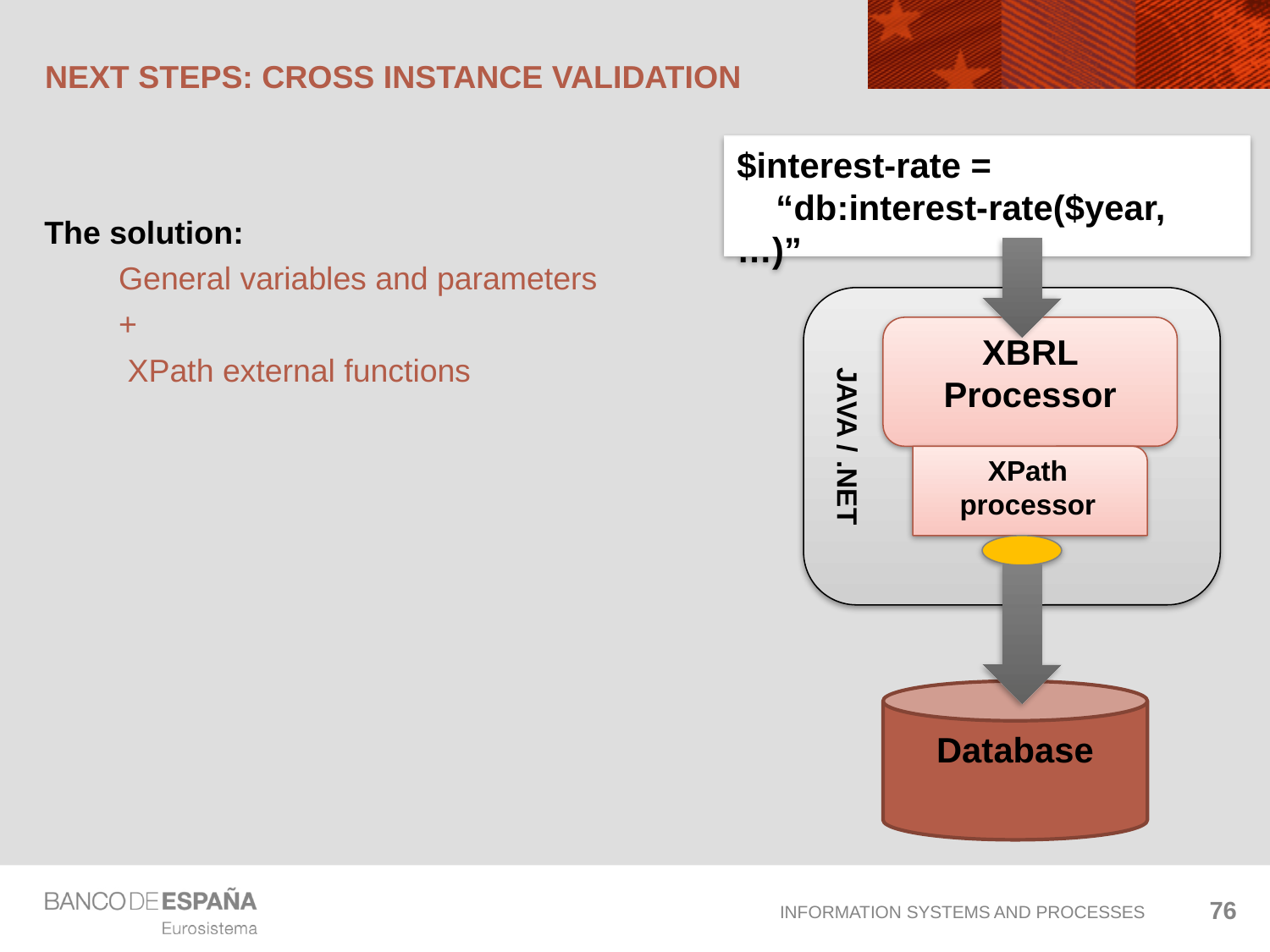

# Next STEPS: CROSS INSTANCE VALIDATION
$interest-rate =
    “db:interest-rate($year, …)”
The solution:
General variables and parameters
+
 XPath external functions

JAVA / .NET
XBRL Processor
XPath processor

Database
76